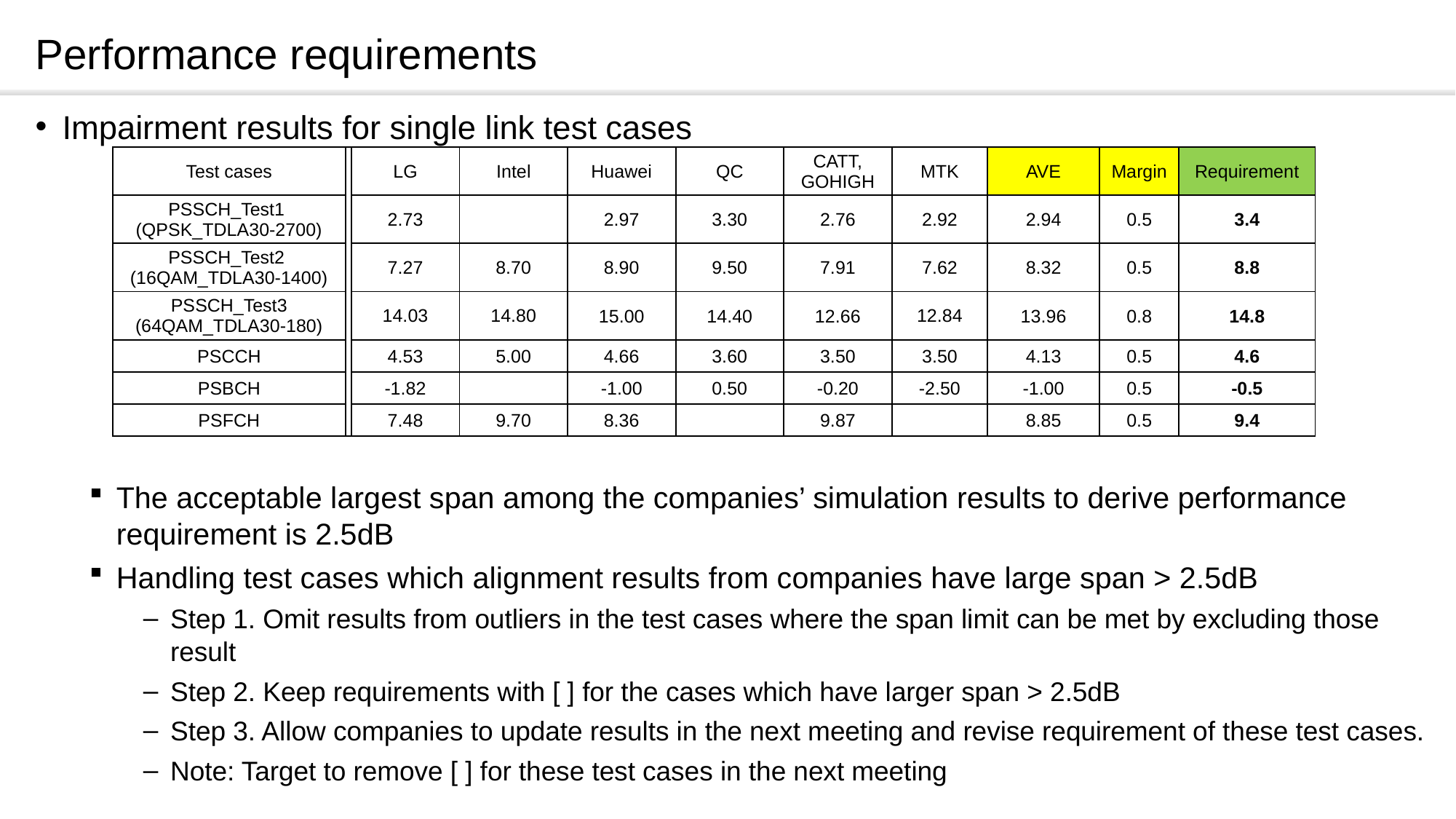

# Performance requirements
Impairment results for single link test cases

The acceptable largest span among the companies’ simulation results to derive performance requirement is 2.5dB
Handling test cases which alignment results from companies have large span > 2.5dB
Step 1. Omit results from outliers in the test cases where the span limit can be met by excluding those result
Step 2. Keep requirements with [ ] for the cases which have larger span > 2.5dB
Step 3. Allow companies to update results in the next meeting and revise requirement of these test cases.
Note: Target to remove [ ] for these test cases in the next meeting
| Test cases |  | LG | Intel | Huawei | QC | CATT, GOHIGH | MTK | AVE | Margin | Requirement |
| --- | --- | --- | --- | --- | --- | --- | --- | --- | --- | --- |
| PSSCH\_Test1 (QPSK\_TDLA30-2700) |  | 2.73 |  | 2.97 | 3.30 | 2.76 | 2.92 | 2.94 | 0.5 | 3.4 |
| PSSCH\_Test2 (16QAM\_TDLA30-1400) |  | 7.27 | 8.70 | 8.90 | 9.50 | 7.91 | 7.62 | 8.32 | 0.5 | 8.8 |
| PSSCH\_Test3 (64QAM\_TDLA30-180) |  | 14.03 | 14.80 | 15.00 | 14.40 | 12.66 | 12.84 | 13.96 | 0.8 | 14.8 |
| PSCCH |  | 4.53 | 5.00 | 4.66 | 3.60 | 3.50 | 3.50 | 4.13 | 0.5 | 4.6 |
| PSBCH |  | -1.82 |  | -1.00 | 0.50 | -0.20 | -2.50 | -1.00 | 0.5 | -0.5 |
| PSFCH |  | 7.48 | 9.70 | 8.36 |  | 9.87 |  | 8.85 | 0.5 | 9.4 |